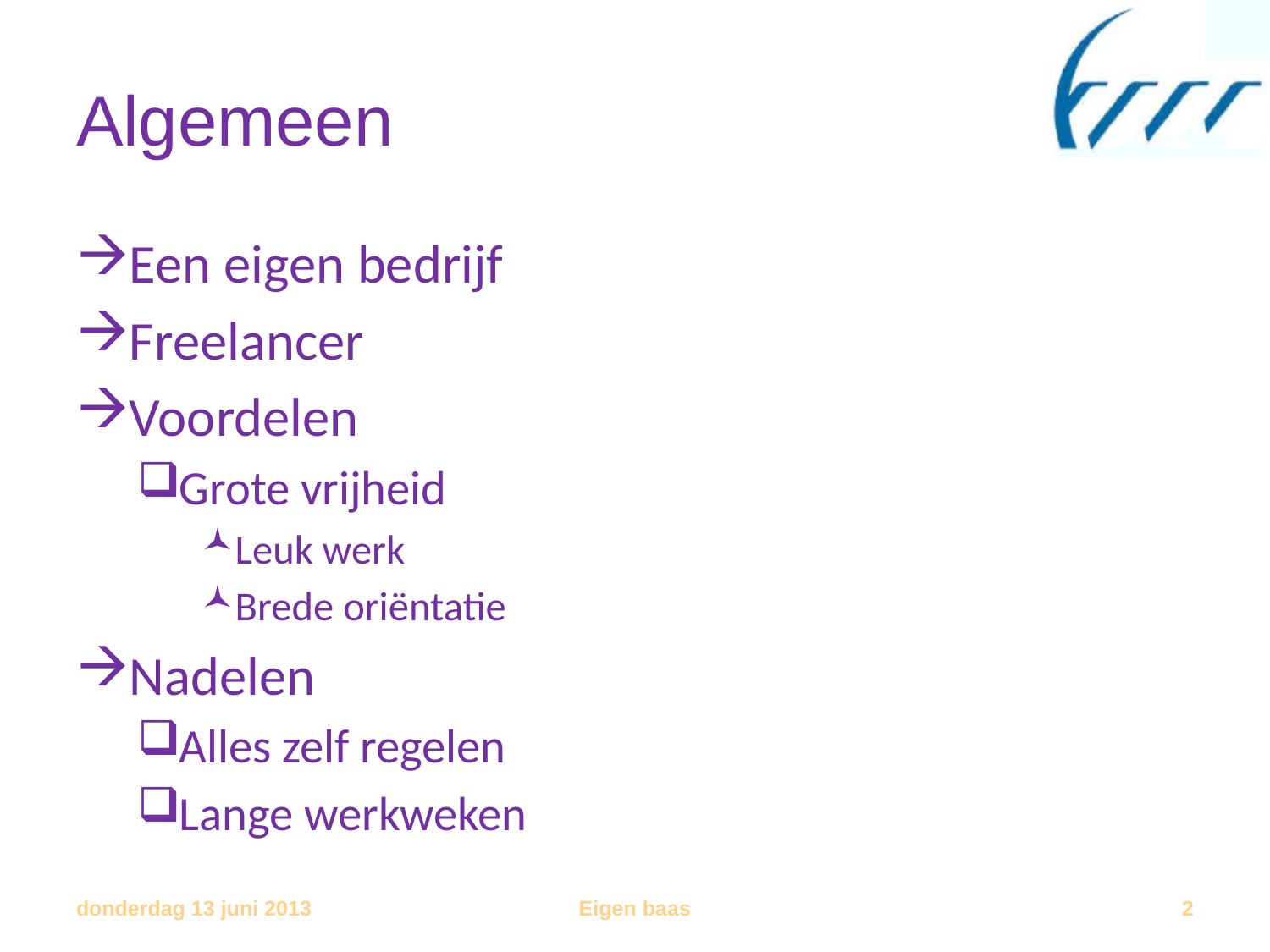

# Algemeen
Een eigen bedrijf
Freelancer
Voordelen
Grote vrijheid
Leuk werk
Brede oriëntatie
Nadelen
Alles zelf regelen
Lange werkweken

donderdag 13 juni 2013
Eigen baas
2